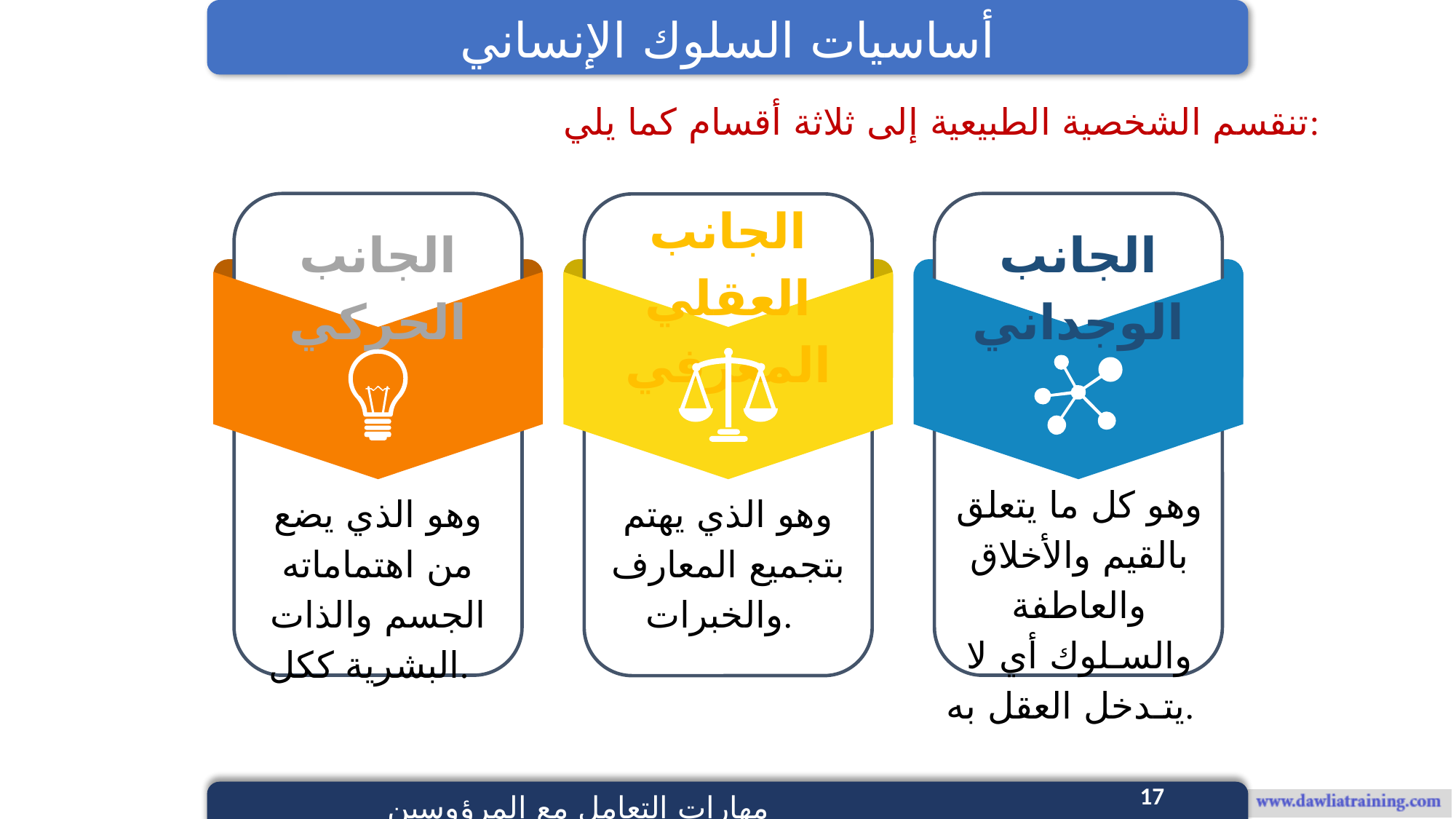

أساسيات السلوك الإنساني
تنقسم الشخصية الطبيعية إلى ثلاثة أقسام كما يلي:

الجانب الحركي

وهو الذي يضع من اهتماماته الجسم والذات البشرية ككل.

الجانب الوجداني

وهو كل ما يتعلق بالقيم والأخلاق والعاطفة والسـلوك أي لا يتـدخل العقل به.

الجانب العقلي المعرفي

وهو الذي يهتم بتجميع المعارف والخبرات.

17

مهارات التعامل مع المرؤوسين